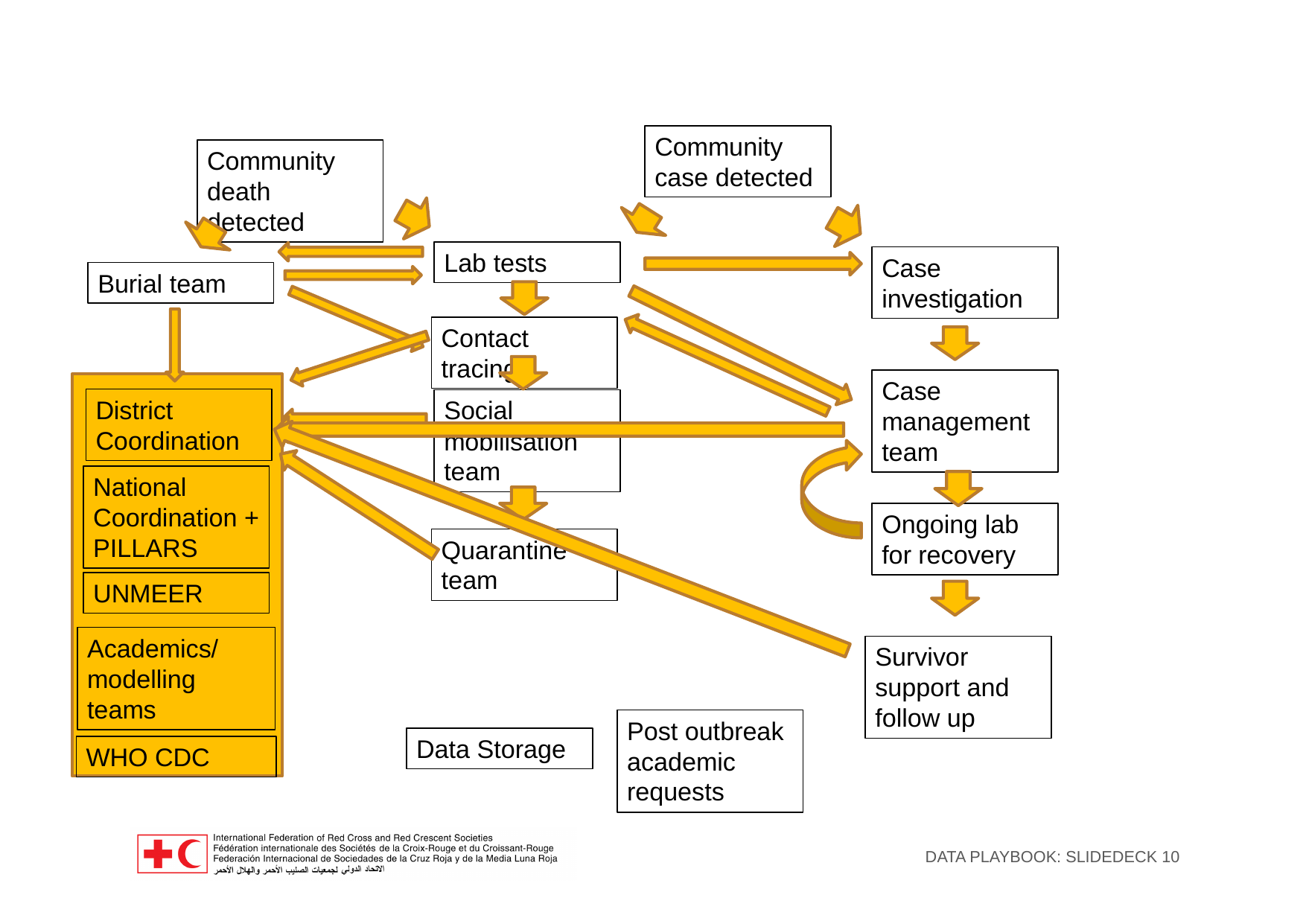

Community case detected
Community death detected

Lab tests
Case investigation

Burial team

Contact tracing

Case management team

District Coordination
Social mobilisation team

National Coordination + PILLARS

Ongoing lab for recovery
Quarantine team
UNMEER

Academics/  modelling teams
Survivor support and follow up
Post outbreak academic requests
Data Storage
WHO CDC